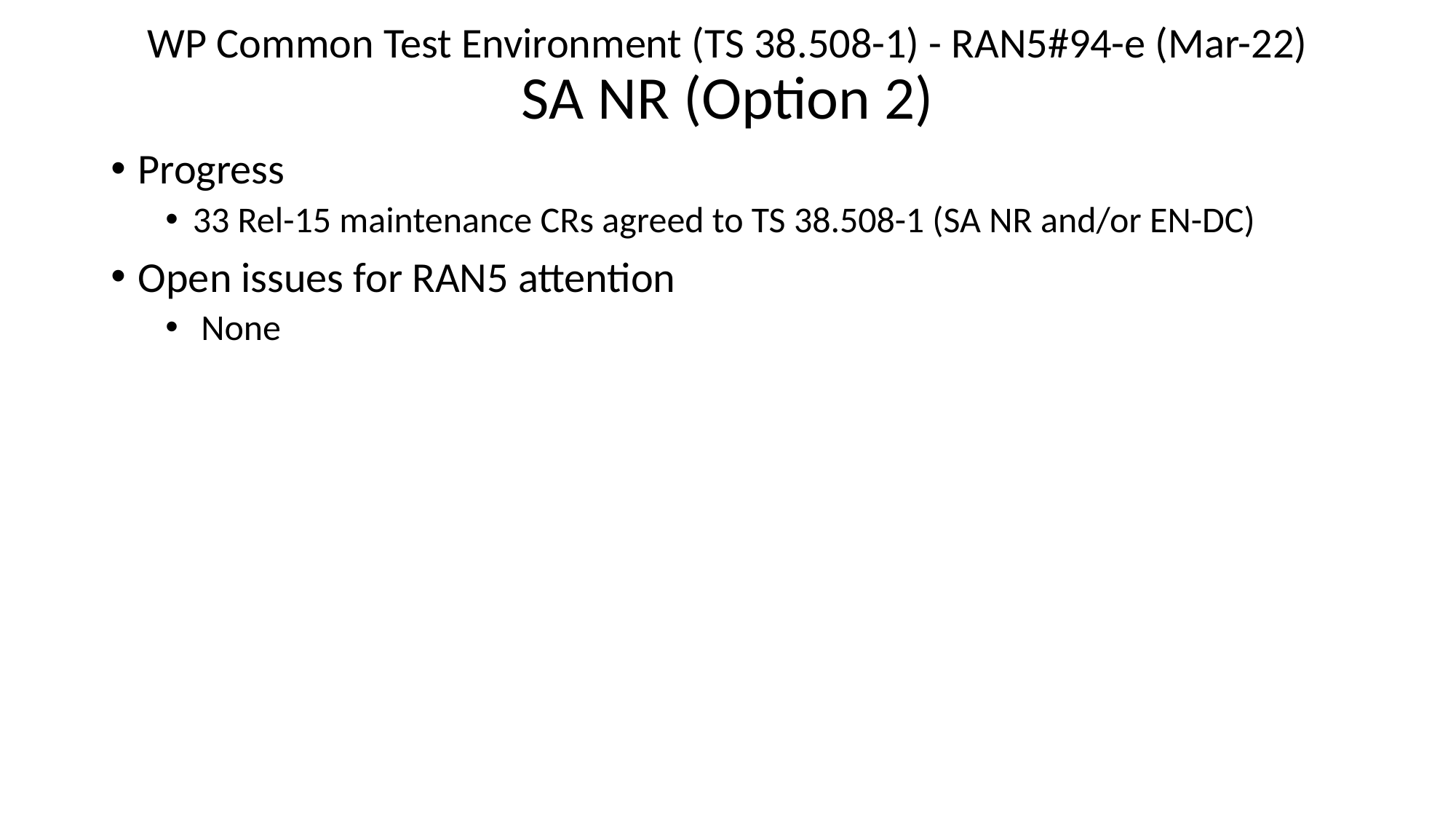

# WP Common Test Environment (TS 38.508-1) - RAN5#94-e (Mar-22) SA NR (Option 2)
Progress
33 Rel-15 maintenance CRs agreed to TS 38.508-1 (SA NR and/or EN-DC)
Open issues for RAN5 attention
 None